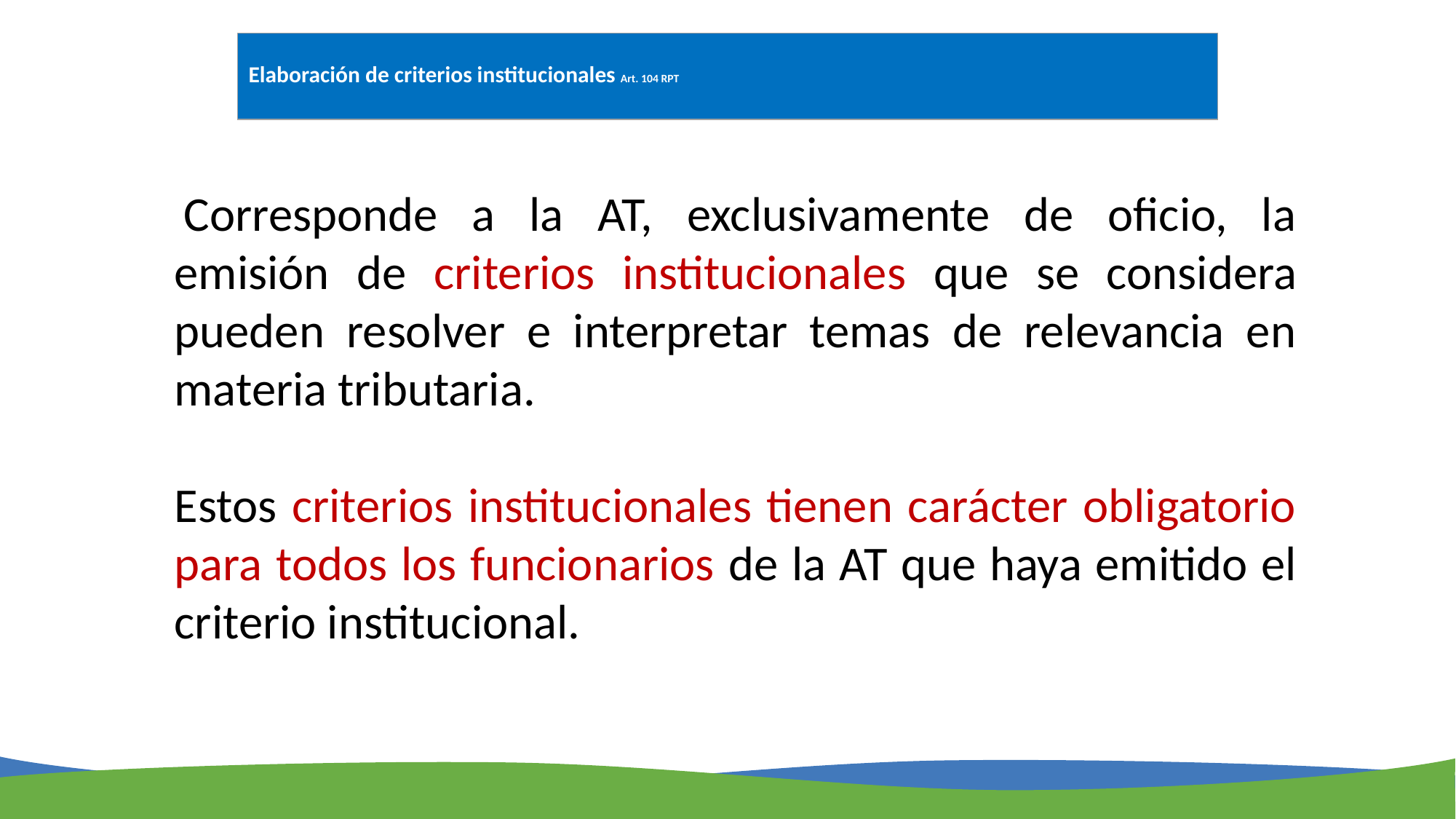

# Elaboración de criterios institucionales Art. 104 RPT
 Corresponde a la AT, exclusivamente de oficio, la emisión de criterios institucionales que se considera pueden resolver e interpretar temas de relevancia en materia tributaria.

Estos criterios institucionales tienen carácter obligatorio para todos los funcionarios de la AT que haya emitido el criterio institucional.